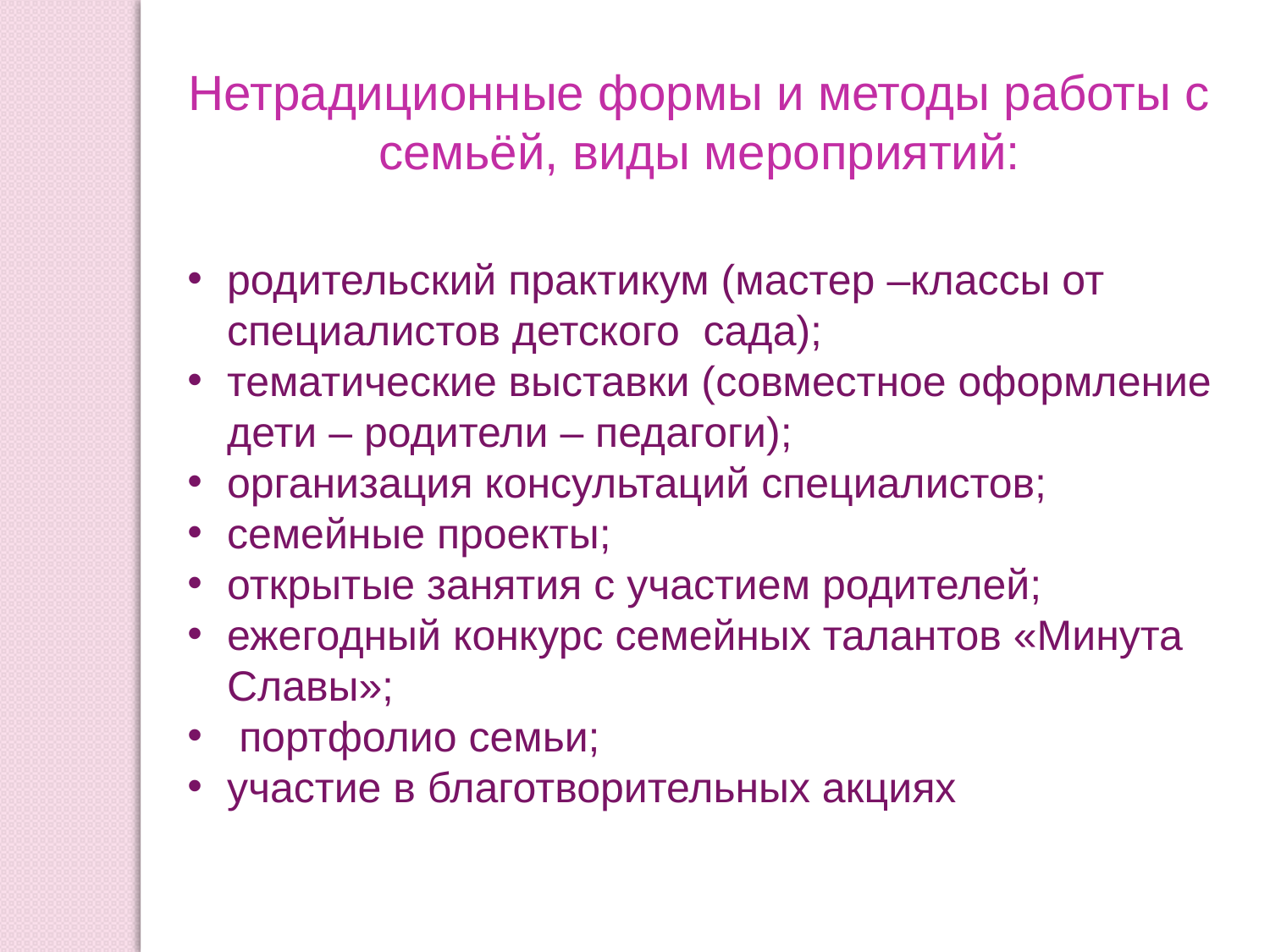

Нетрадиционные формы и методы работы с семьёй, виды мероприятий:
родительский практикум (мастер –классы от специалистов детского  сада);
тематические выставки (совместное оформление дети – родители – педагоги);
организация консультаций специалистов;
семейные проекты;
открытые занятия с участием родителей;
ежегодный конкурс семейных талантов «Минута Славы»;
 портфолио семьи;
участие в благотворительных акциях